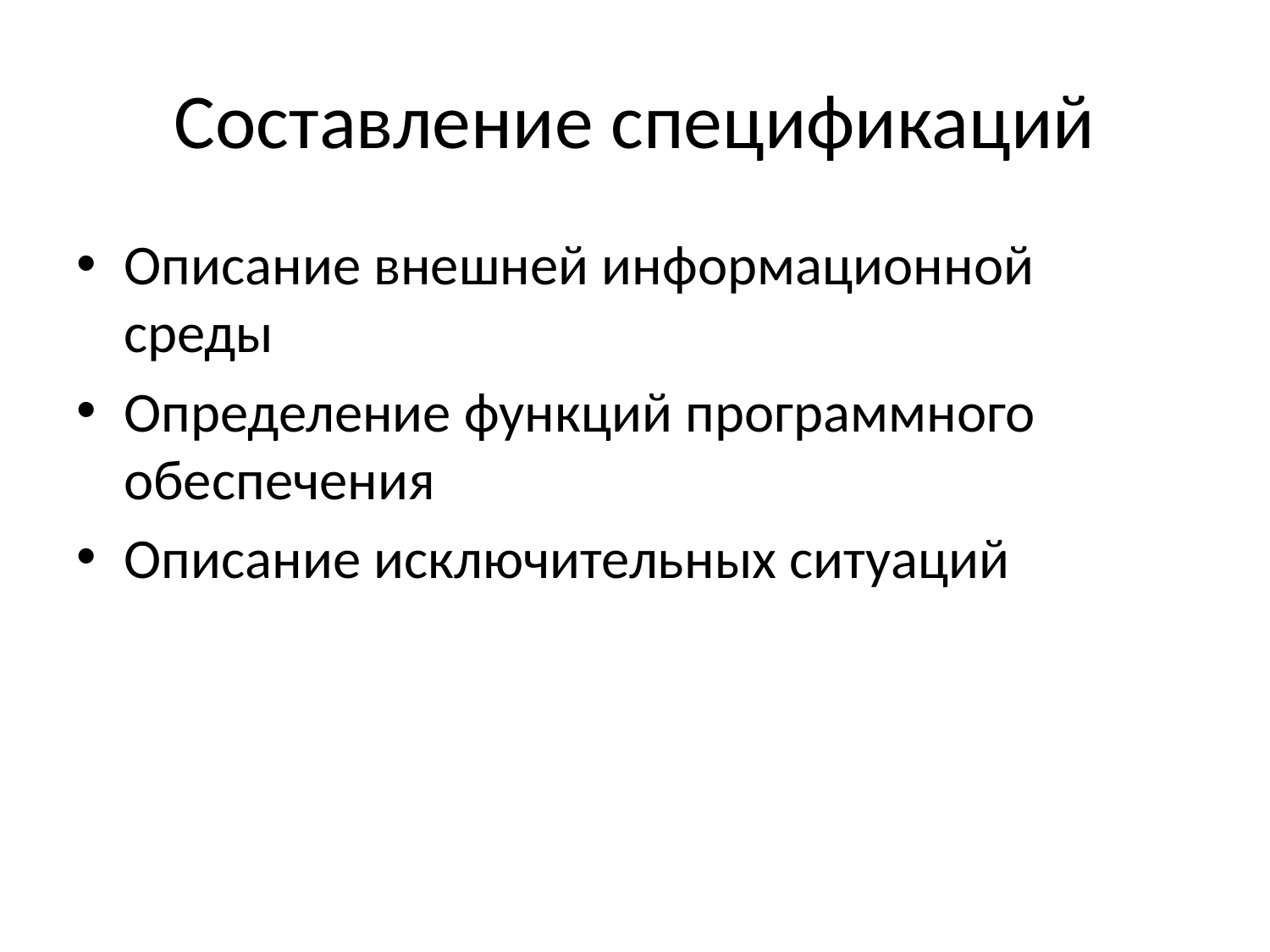

# Составление спецификаций
Описание внешней информационной среды
Определение функций программного обеспечения
Описание исключительных ситуаций